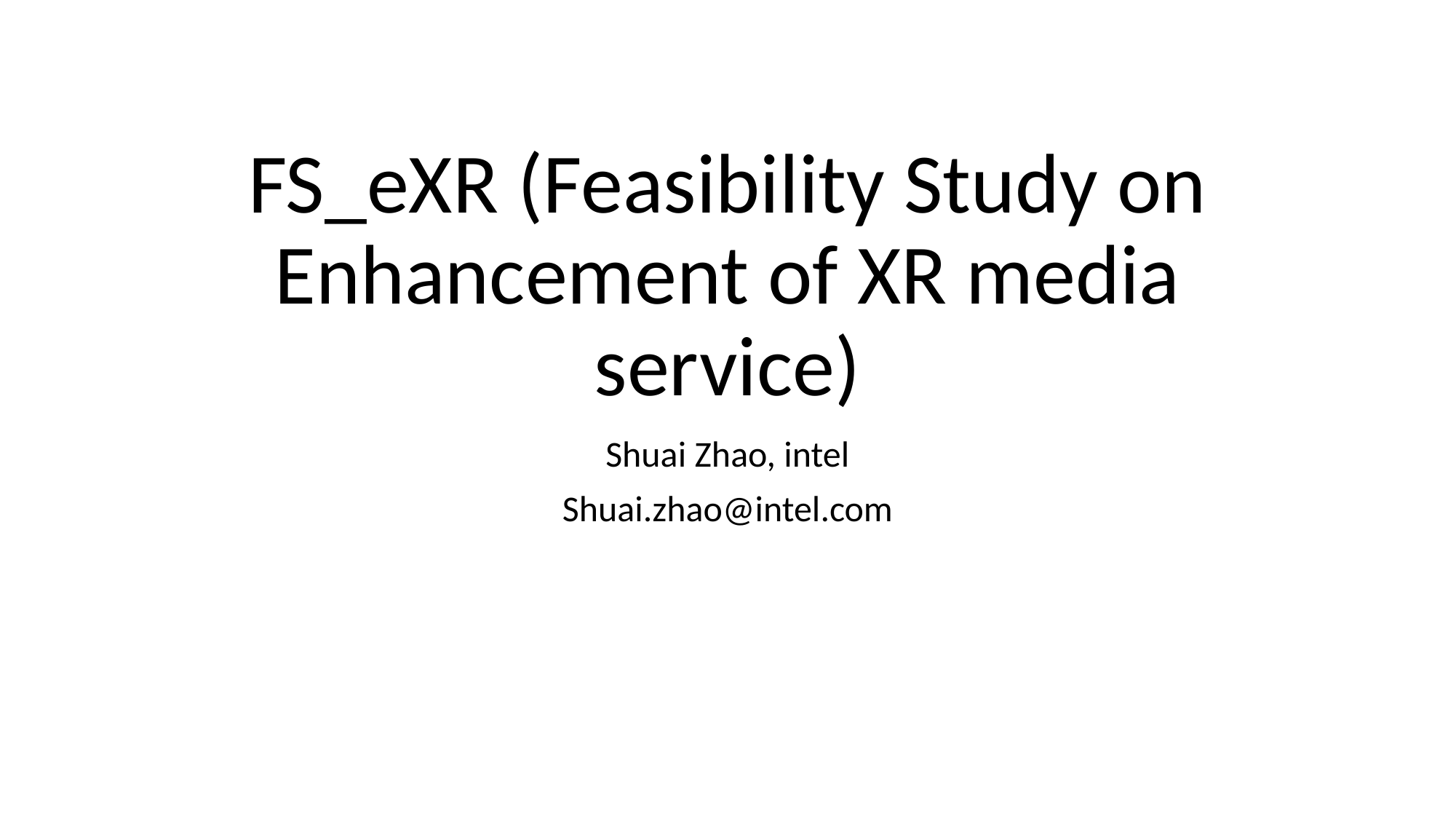

# FS_eXR (Feasibility Study on Enhancement of XR media service)
Shuai Zhao, intel
Shuai.zhao@intel.com